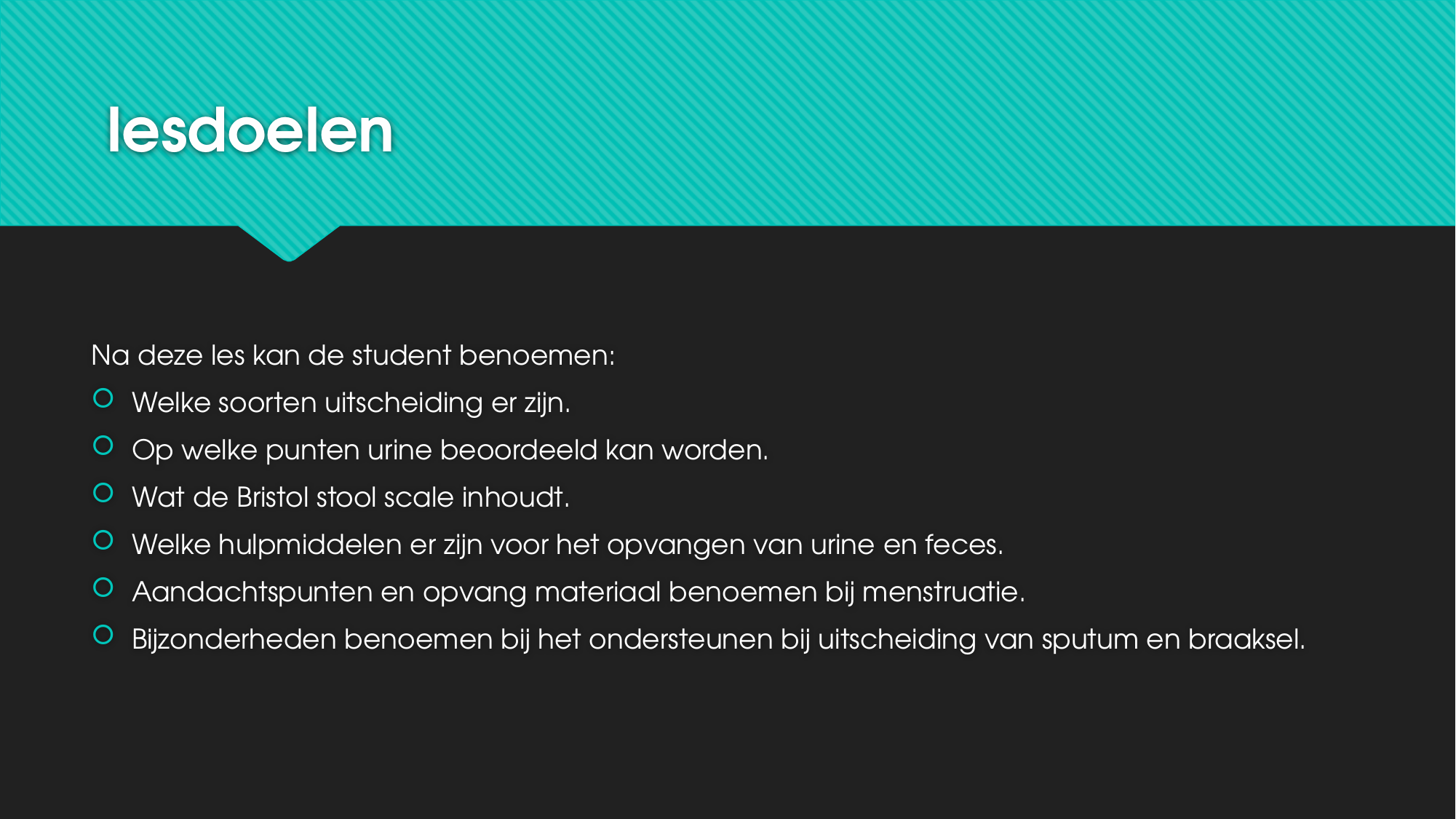

# lesdoelen
Na deze les kan de student benoemen:
Welke soorten uitscheiding er zijn.
Op welke punten urine beoordeeld kan worden.
Wat de Bristol stool scale inhoudt.
Welke hulpmiddelen er zijn voor het opvangen van urine en feces.
Aandachtspunten en opvang materiaal benoemen bij menstruatie.
Bijzonderheden benoemen bij het ondersteunen bij uitscheiding van sputum en braaksel.